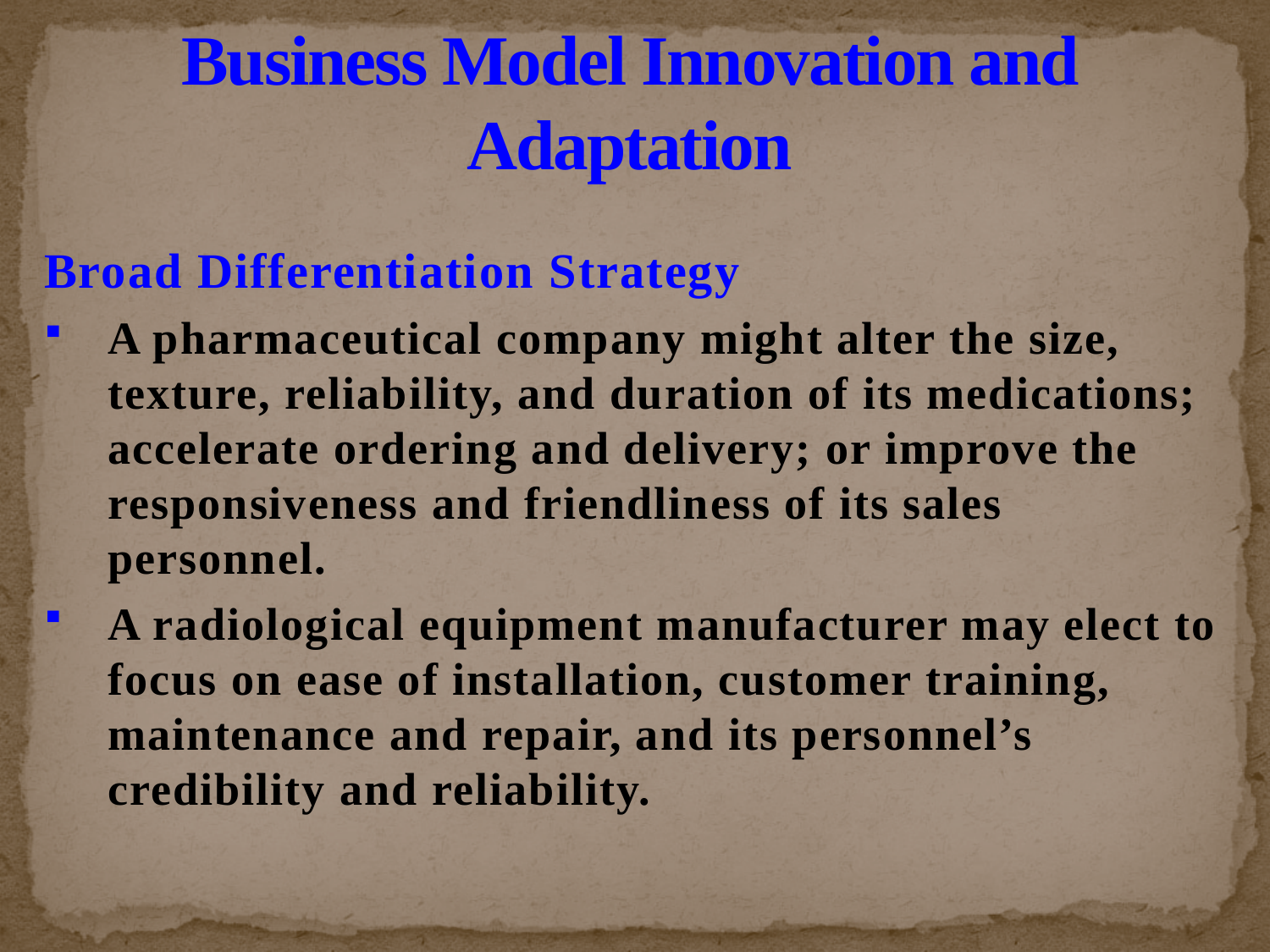

# Business Model Innovation and Adaptation
Broad Differentiation Strategy
A pharmaceutical company might alter the size, texture, reliability, and duration of its medications; accelerate ordering and delivery; or improve the responsiveness and friendliness of its sales personnel.
A radiological equipment manufacturer may elect to focus on ease of installation, customer training, maintenance and repair, and its personnel’s credibility and reliability.